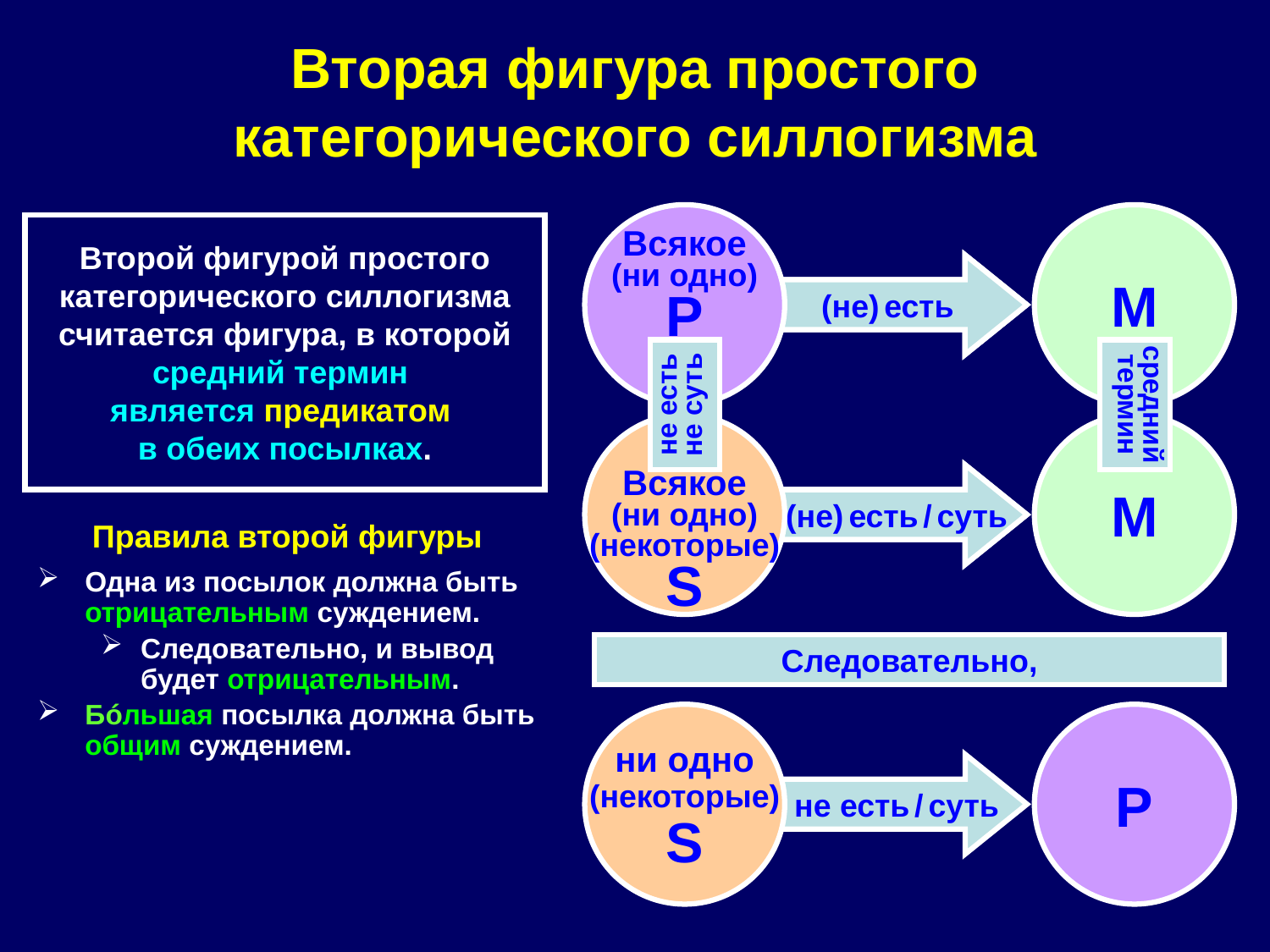

# Вторая фигура простого категорического силлогизма
Всякое
(ни одно)
P
M
Второй фигурой простого категорического силлогизма считается фигура, в которой средний термин
является предикатом
в обеих посылках.
не суть
(не) есть
не есть
не суть
средний
термин
Всякое
(ни одно)
(некоторые)
S
M
не есть
  (не) есть / суть
Правила второй фигуры
Одна из посылок должна быть отрицательным суждением.
Следовательно, и вывод будет отрицательным.
Бóльшая посылка должна быть общим суждением.
Следовательно,
ни одно
(некоторые)
S
P
  не есть / суть